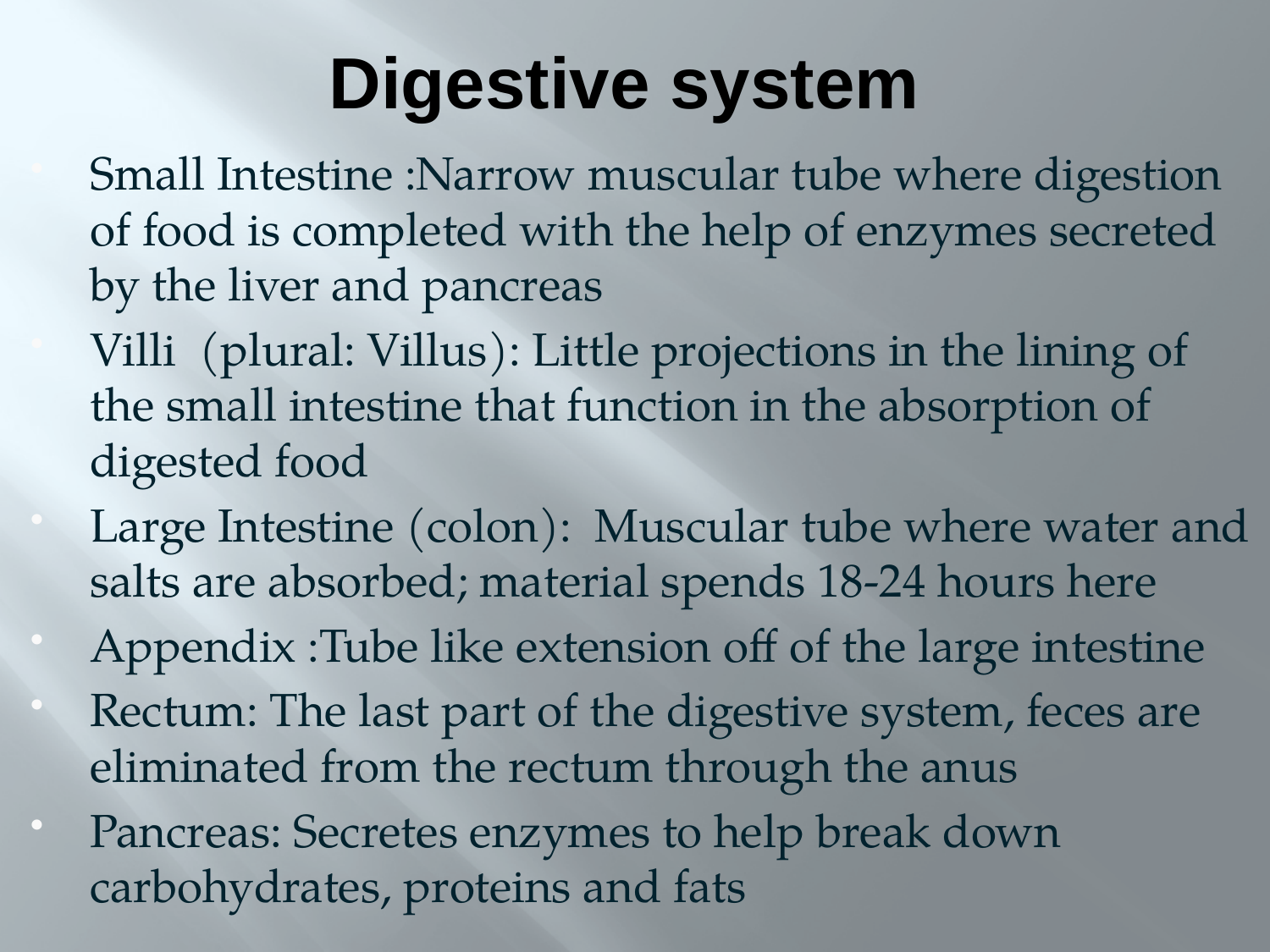

# Digestive system
Small Intestine :Narrow muscular tube where digestion of food is completed with the help of enzymes secreted by the liver and pancreas
Villi  (plural: Villus): Little projections in the lining of the small intestine that function in the absorption of digested food
Large Intestine (colon):  Muscular tube where water and salts are absorbed; material spends 18-24 hours here
Appendix :Tube like extension off of the large intestine
Rectum: The last part of the digestive system, feces are eliminated from the rectum through the anus
Pancreas: Secretes enzymes to help break down carbohydrates, proteins and fats